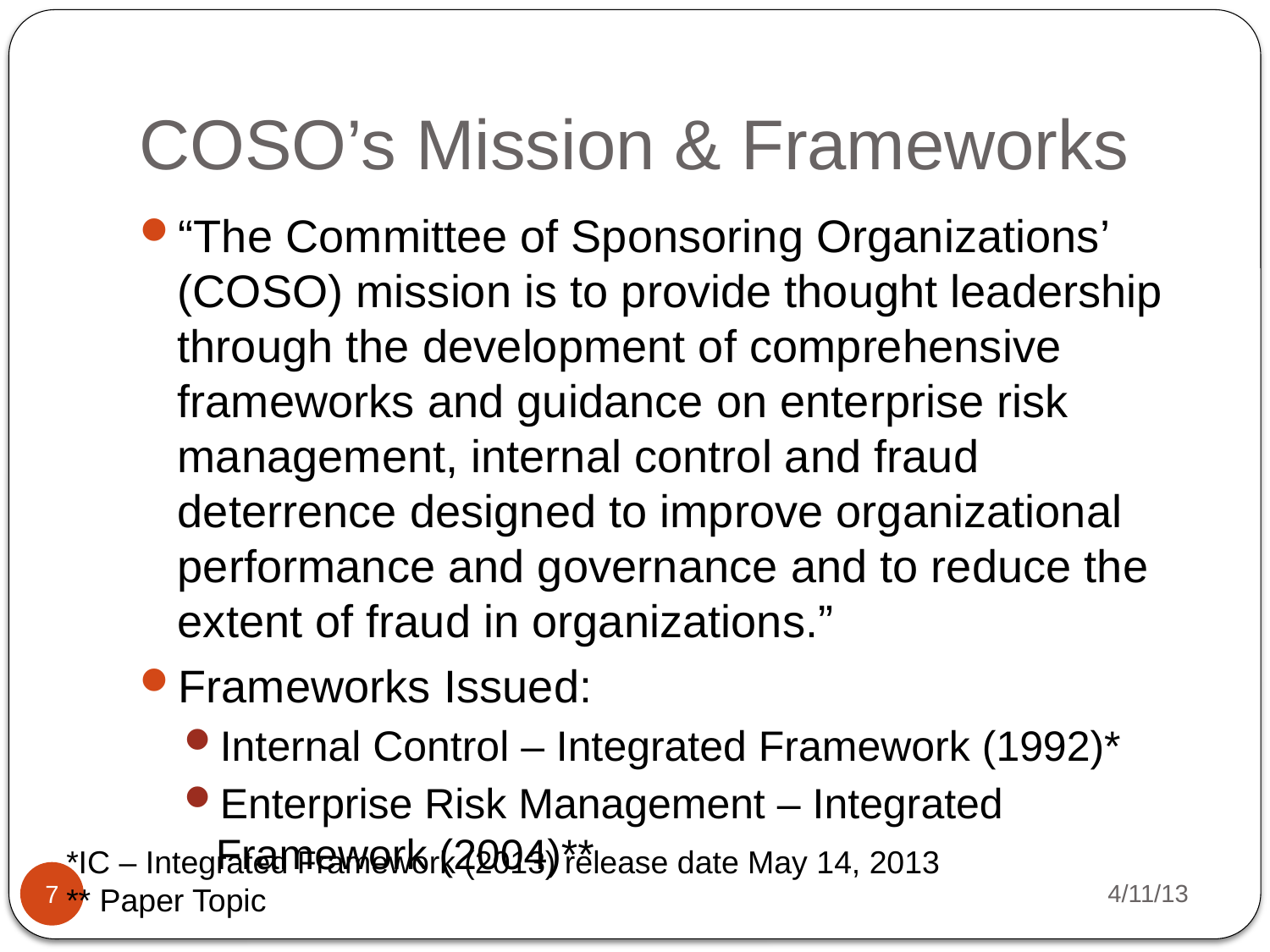

# COSO’s Mission & Frameworks
“The Committee of Sponsoring Organizations’ (COSO) mission is to provide thought leadership through the development of comprehensive frameworks and guidance on enterprise risk management, internal control and fraud deterrence designed to improve organizational performance and governance and to reduce the extent of fraud in organizations.”
Frameworks Issued:
Internal Control – Integrated Framework (1992)*
Enterprise Risk Management – Integrated Framework (2004)**
*IC – Integrated Framework (2013) release date May 14, 2013
** Paper Topic
4/11/13
7